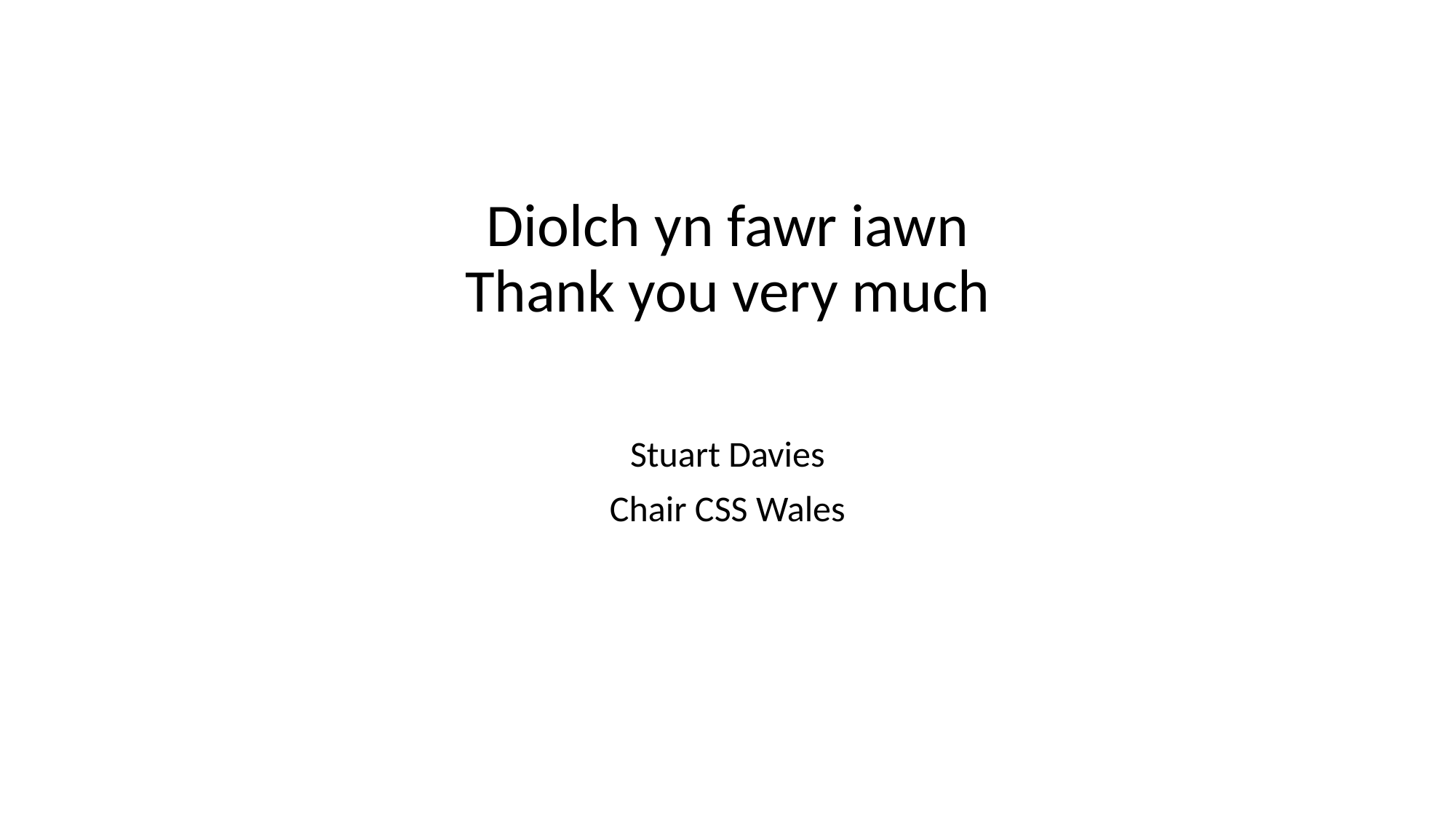

# Diolch yn fawr iawn Thank you very much
Stuart Davies
Chair CSS Wales